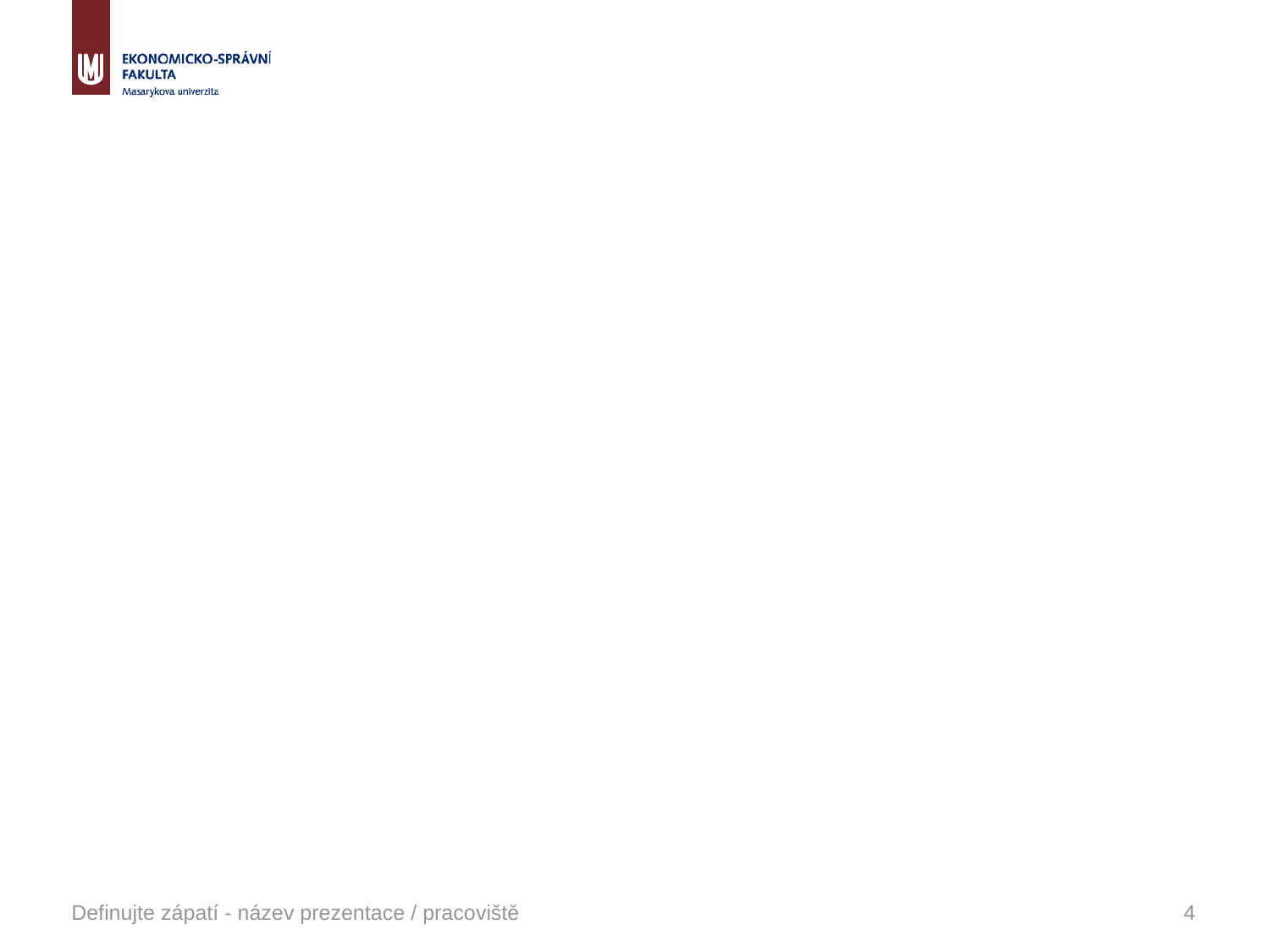

#

Definujte zápatí - název prezentace / pracoviště
4